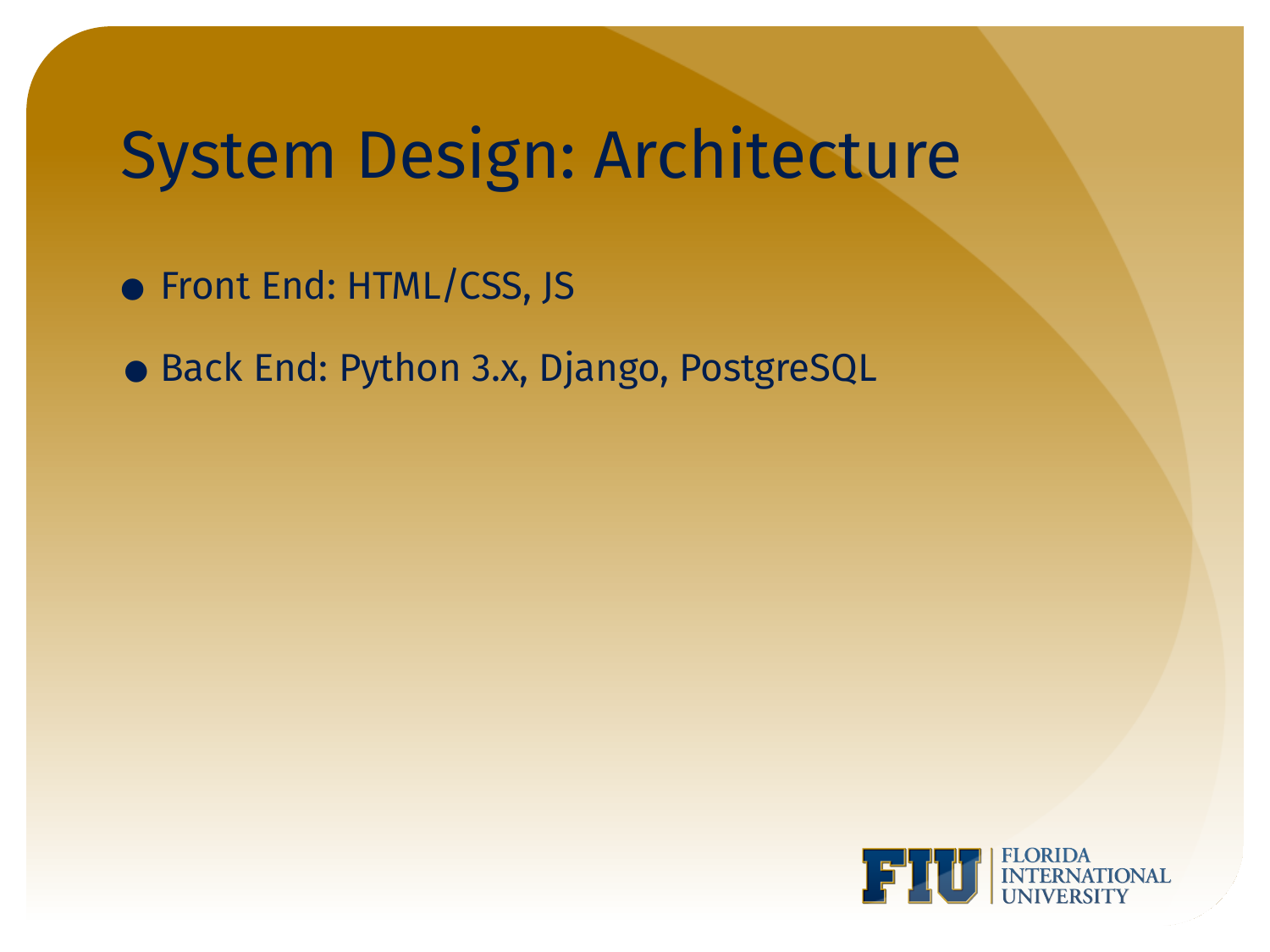

# System Design: Architecture
Front End: HTML/CSS, JS
Back End: Python 3.x, Django, PostgreSQL